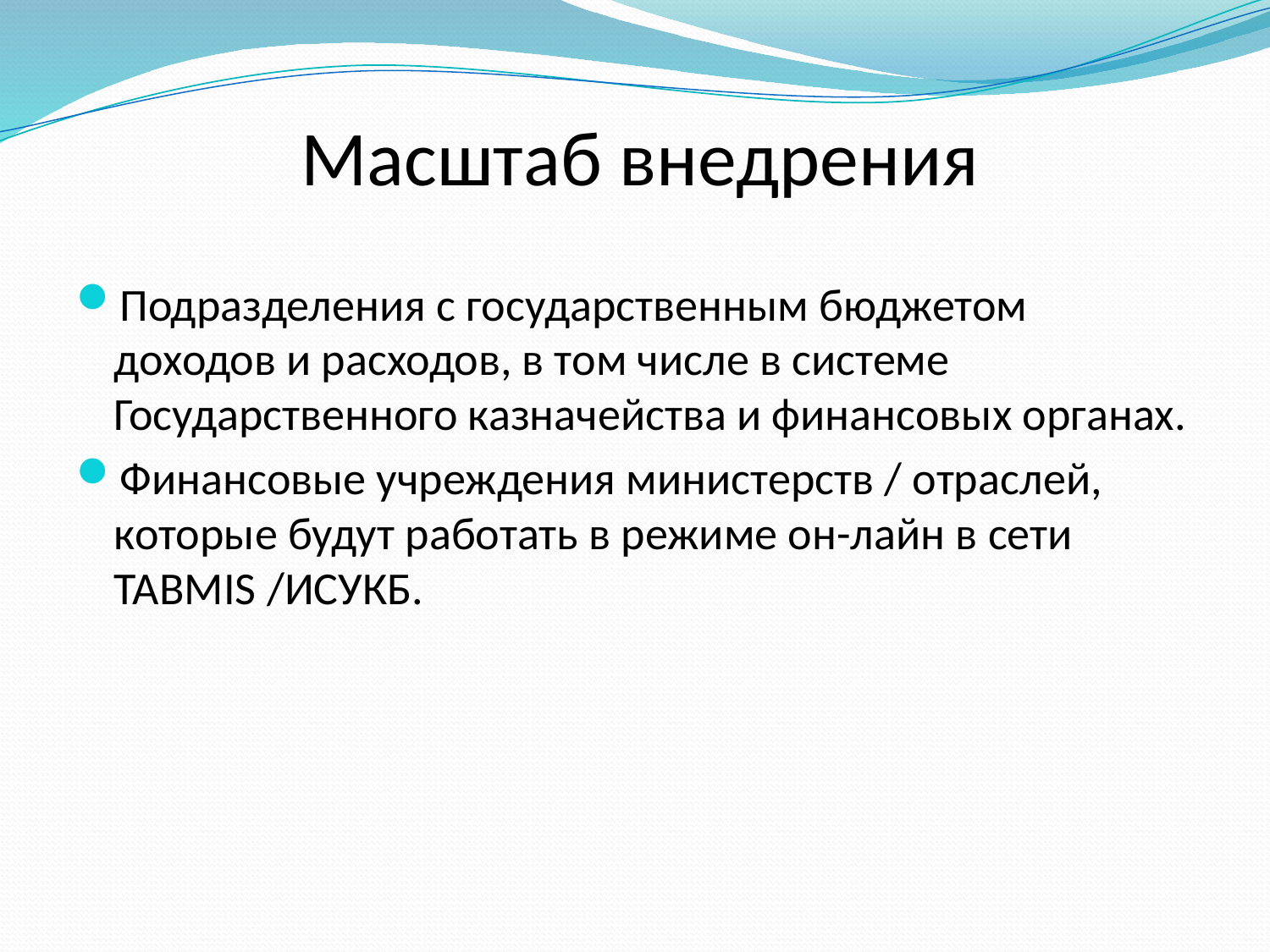

# Масштаб внедрения
Подразделения с государственным бюджетом доходов и расходов, в том числе в системе Государственного казначейства и финансовых органах.
Финансовые учреждения министерств / отраслей, которые будут работать в режиме он-лайн в сети TABMIS /ИСУКБ.